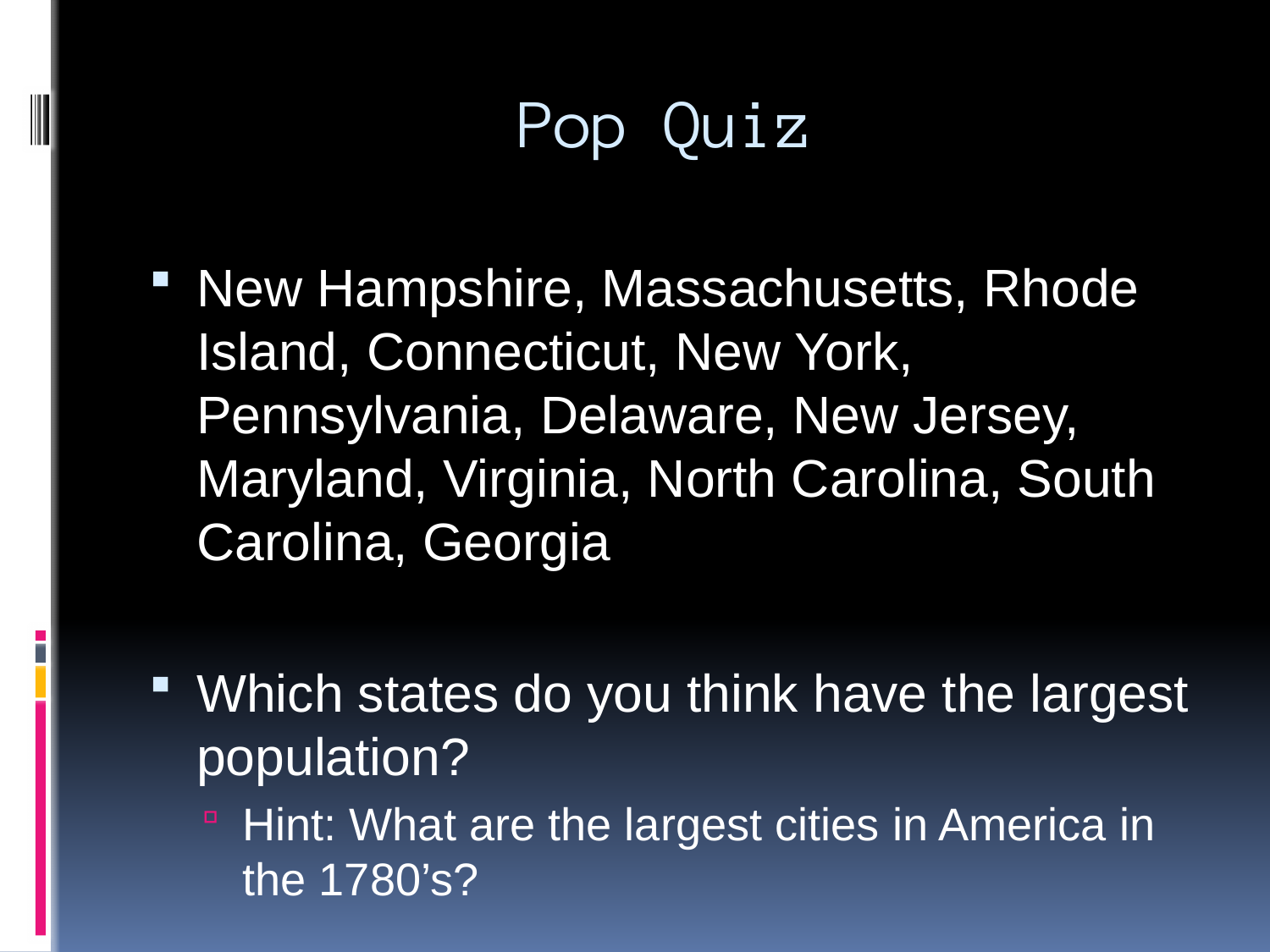

# Pop Quiz
New Hampshire, Massachusetts, Rhode Island, Connecticut, New York, Pennsylvania, Delaware, New Jersey, Maryland, Virginia, North Carolina, South Carolina, Georgia

Which states do you think have the largest population?
Hint: What are the largest cities in America in the 1780’s?